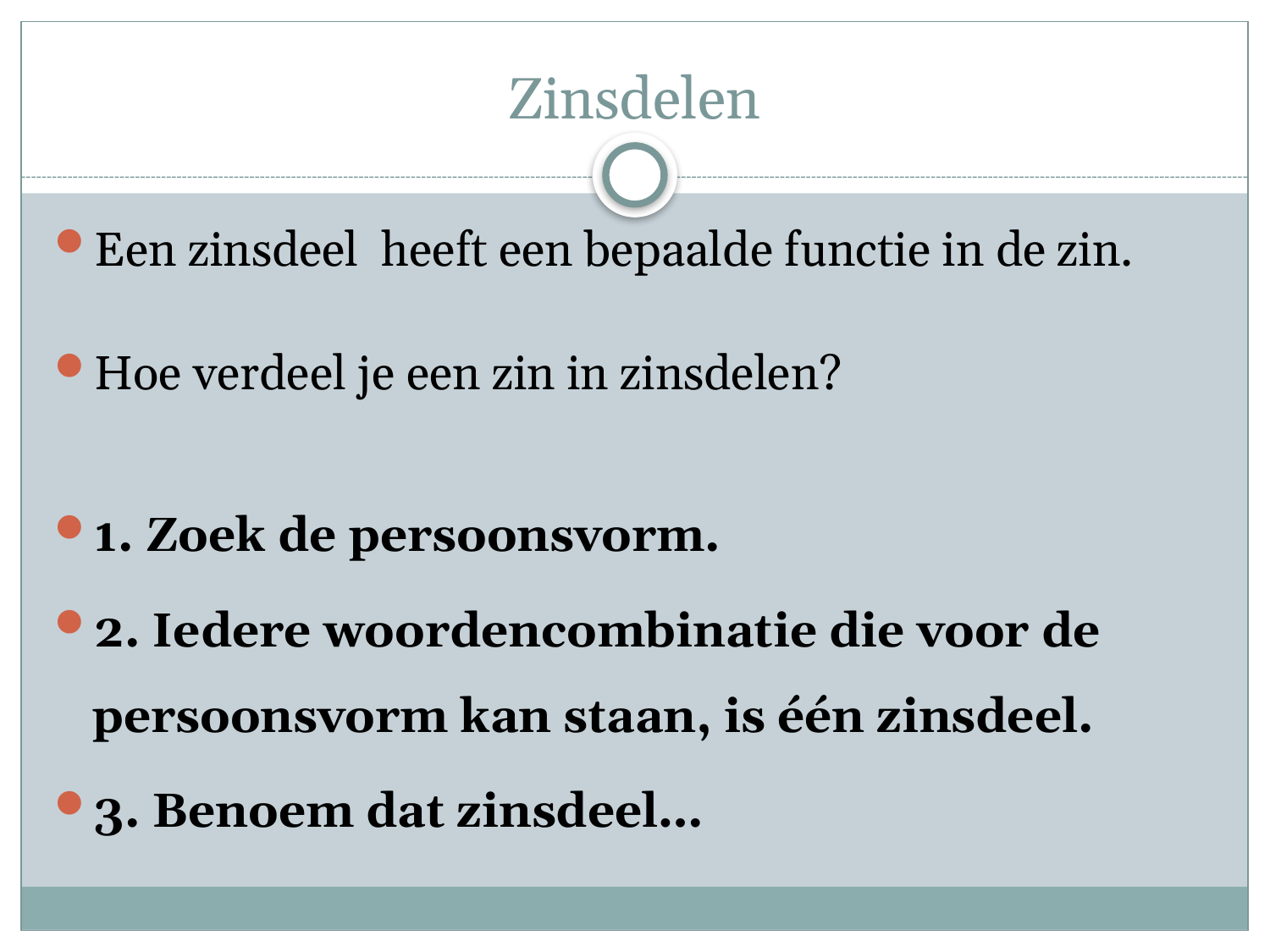

# Zinsdelen
Een zinsdeel  heeft een bepaalde functie in de zin.
Hoe verdeel je een zin in zinsdelen?

1. Zoek de persoonsvorm.
2. Iedere woordencombinatie die voor de persoonsvorm kan staan, is één zinsdeel.
3. Benoem dat zinsdeel…